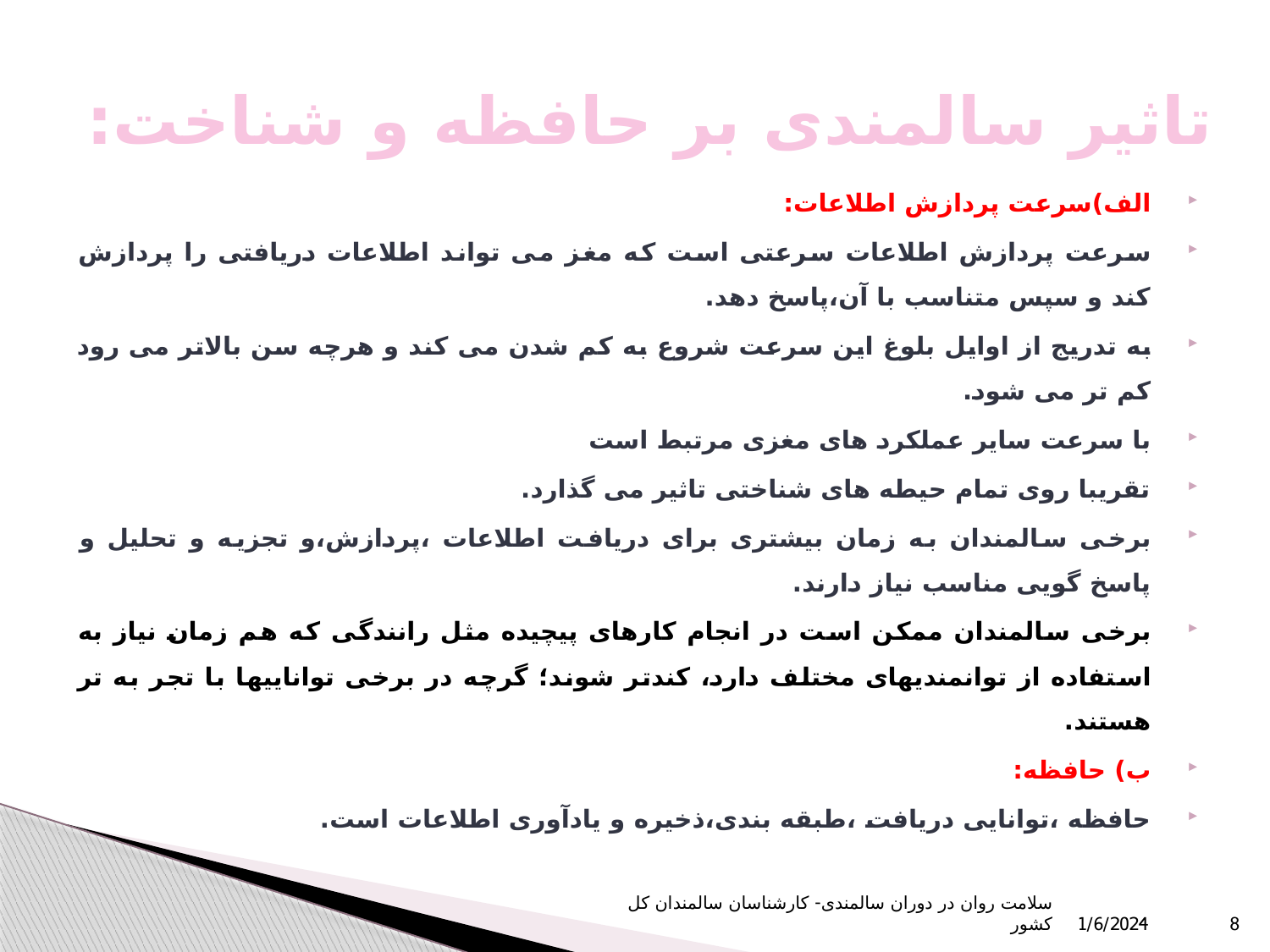

# تاثیر سالمندی بر حافظه و شناخت:
الف)سرعت پردازش اطلاعات:
سرعت پردازش اطلاعات سرعتی است که مغز می تواند اطلاعات دریافتی را پردازش کند و سپس متناسب با آن،پاسخ دهد.
به تدریج از اوایل بلوغ این سرعت شروع به کم شدن می کند و هرچه سن بالاتر می رود کم تر می شود.
با سرعت سایر عملکرد های مغزی مرتبط است
تقریبا روی تمام حیطه های شناختی تاثیر می گذارد.
برخی سالمندان به زمان بیشتری برای دریافت اطلاعات ،پردازش،و تجزیه و تحلیل و پاسخ گویی مناسب نیاز دارند.
برخی سالمندان ممکن است در انجام کارهای پیچیده مثل رانندگی که هم زمان نیاز به استفاده از توانمندیهای مختلف دارد، کندتر شوند؛ گرچه در برخی تواناییها با تجر به تر هستند.
ب) حافظه:
حافظه ،توانایی دریافت ،طبقه بندی،ذخیره و یادآوری اطلاعات است.

سلامت روان در دوران سالمندی- کارشناسان سالمندان کل کشور
1/6/2024
8